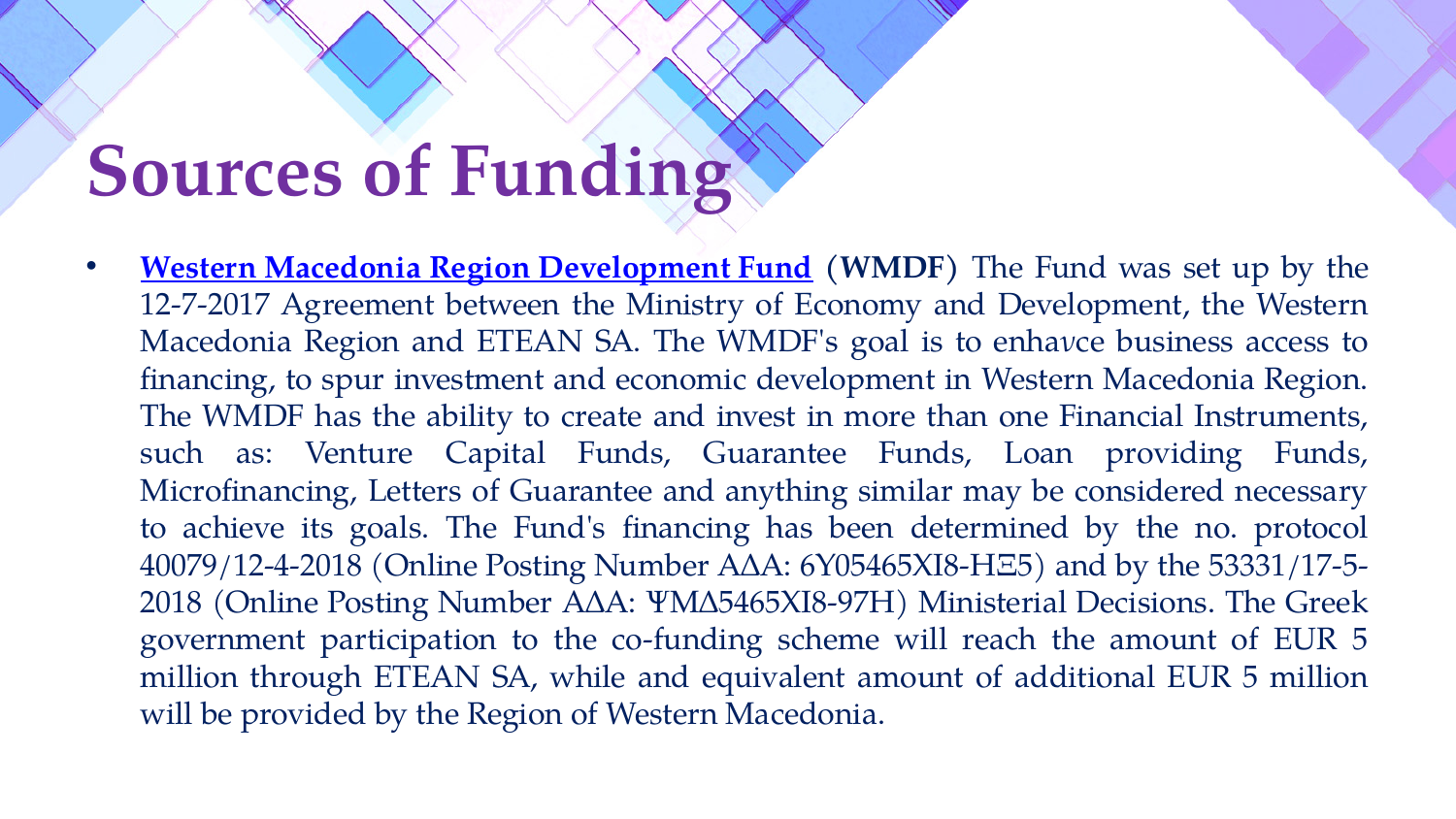

# Sources of Funding
Western Macedonia Region Development Fund (WMDF) The Fund was set up by the 12-7-2017 Agreement between the Ministry of Economy and Development, the Western Macedonia Region and ETEAN SA. The WMDF's goal is to enhaνce business access to financing, to spur investment and economic development in Western Macedonia Region. The WMDF has the ability to create and invest in more than one Financial Instruments, such as: Venture Capital Funds, Guarantee Funds, Loan providing Funds, Microfinancing, Letters of Guarantee and anything similar may be considered necessary to achieve its goals. The Fund's financing has been determined by the no. protocol 40079/12-4-2018 (Online Posting Number ΑΔΑ: 6Υ05465ΧΙ8-ΗΞ5) and by the 53331/17-5-2018 (Online Posting Number ΑΔΑ: ΨΜΔ5465ΧΙ8-97Η) Ministerial Decisions. The Greek government participation to the co-funding scheme will reach the amount of EUR 5 million through ETEAN SA, while and equivalent amount of additional EUR 5 million will be provided by the Region of Western Macedonia.